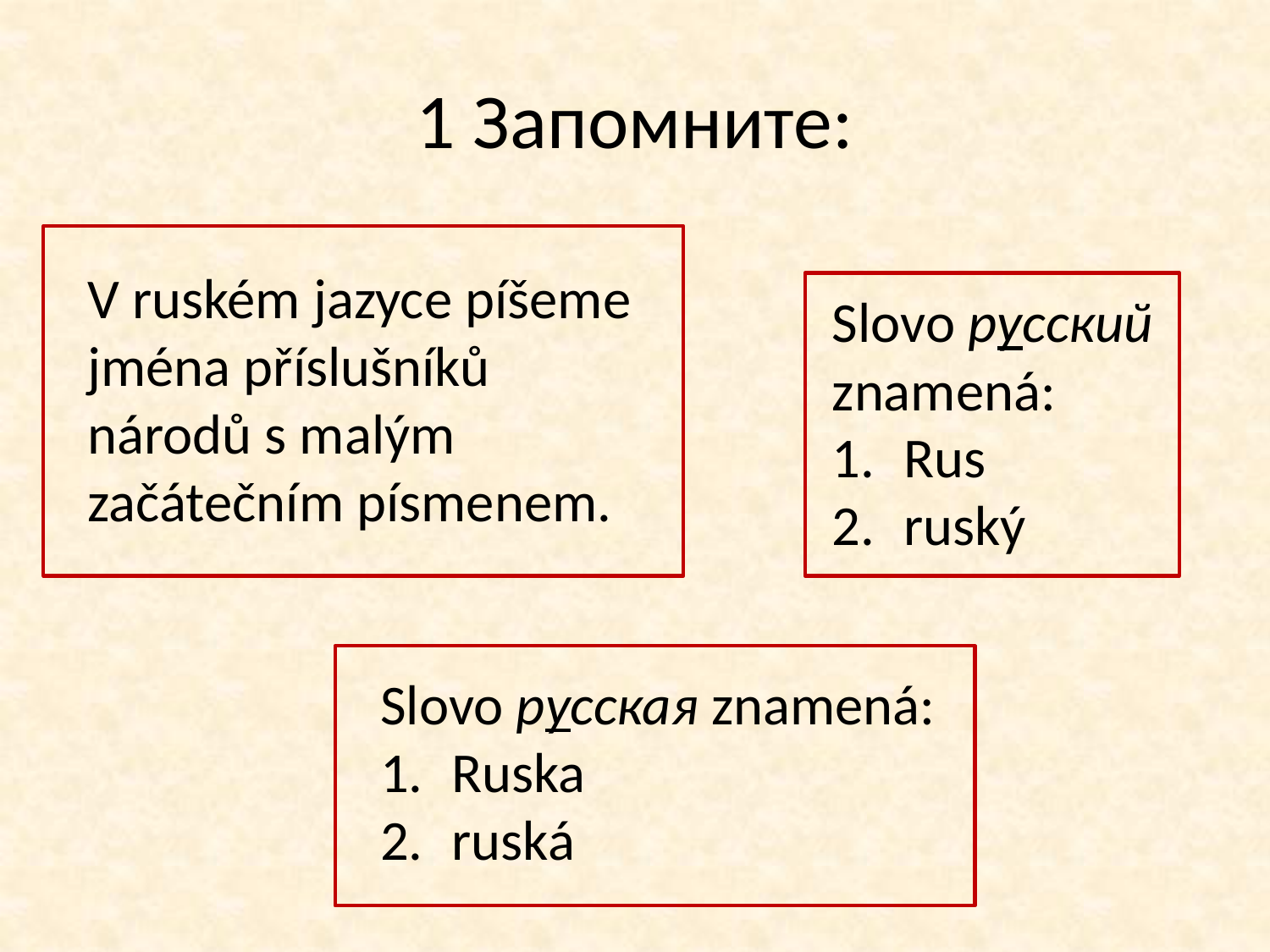

# 1 Запомните:

V ruském jazyce píšeme jména příslušníků národů s malým začátečním písmenem.

Slovo русский znamená:
Rus
ruský

Slovo русская znamená:
Ruska
ruská